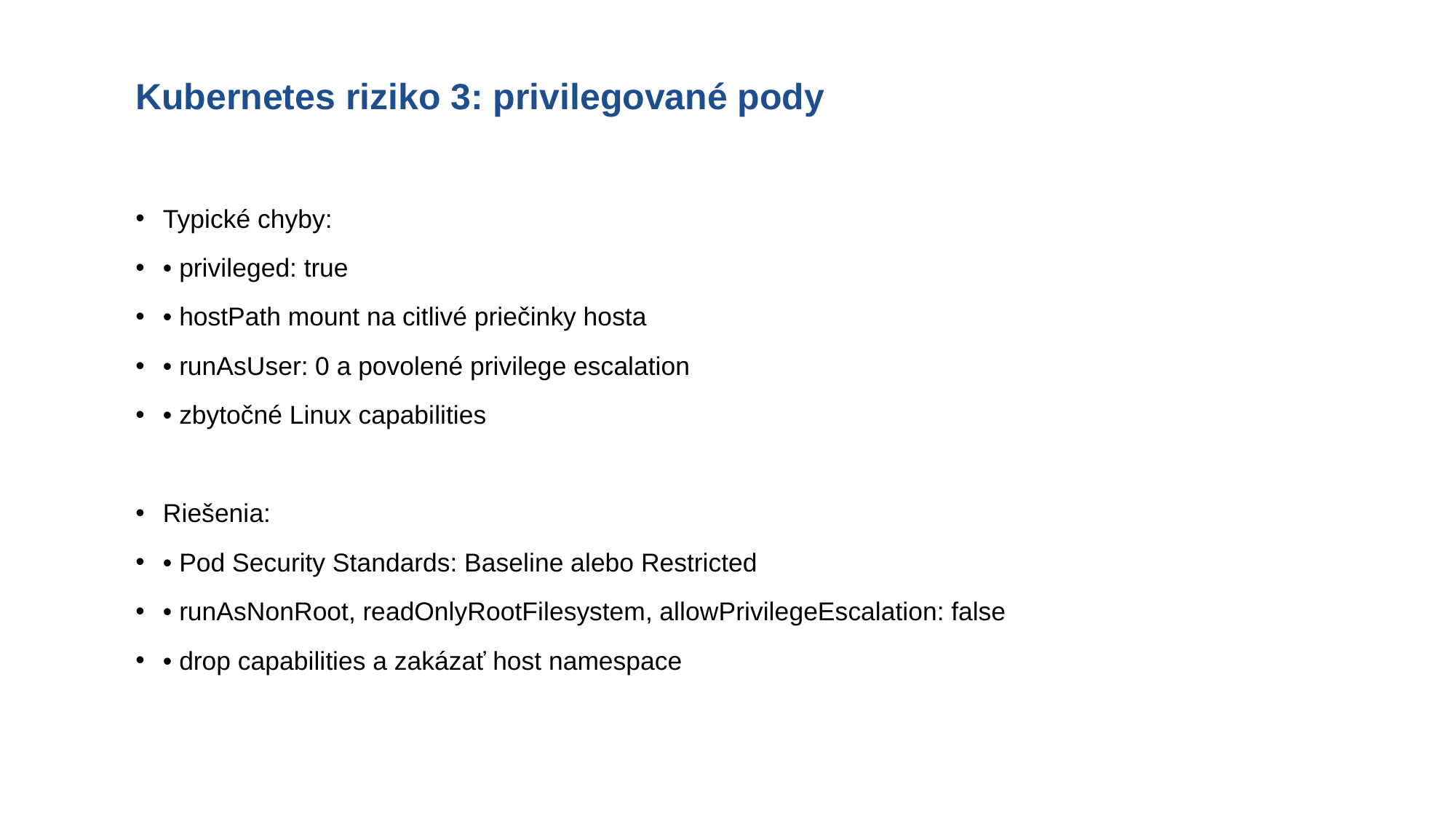

# Kubernetes riziko 3: privilegované pody
Typické chyby:
• privileged: true
• hostPath mount na citlivé priečinky hosta
• runAsUser: 0 a povolené privilege escalation
• zbytočné Linux capabilities

Riešenia:
• Pod Security Standards: Baseline alebo Restricted
• runAsNonRoot, readOnlyRootFilesystem, allowPrivilegeEscalation: false
• drop capabilities a zakázať host namespace